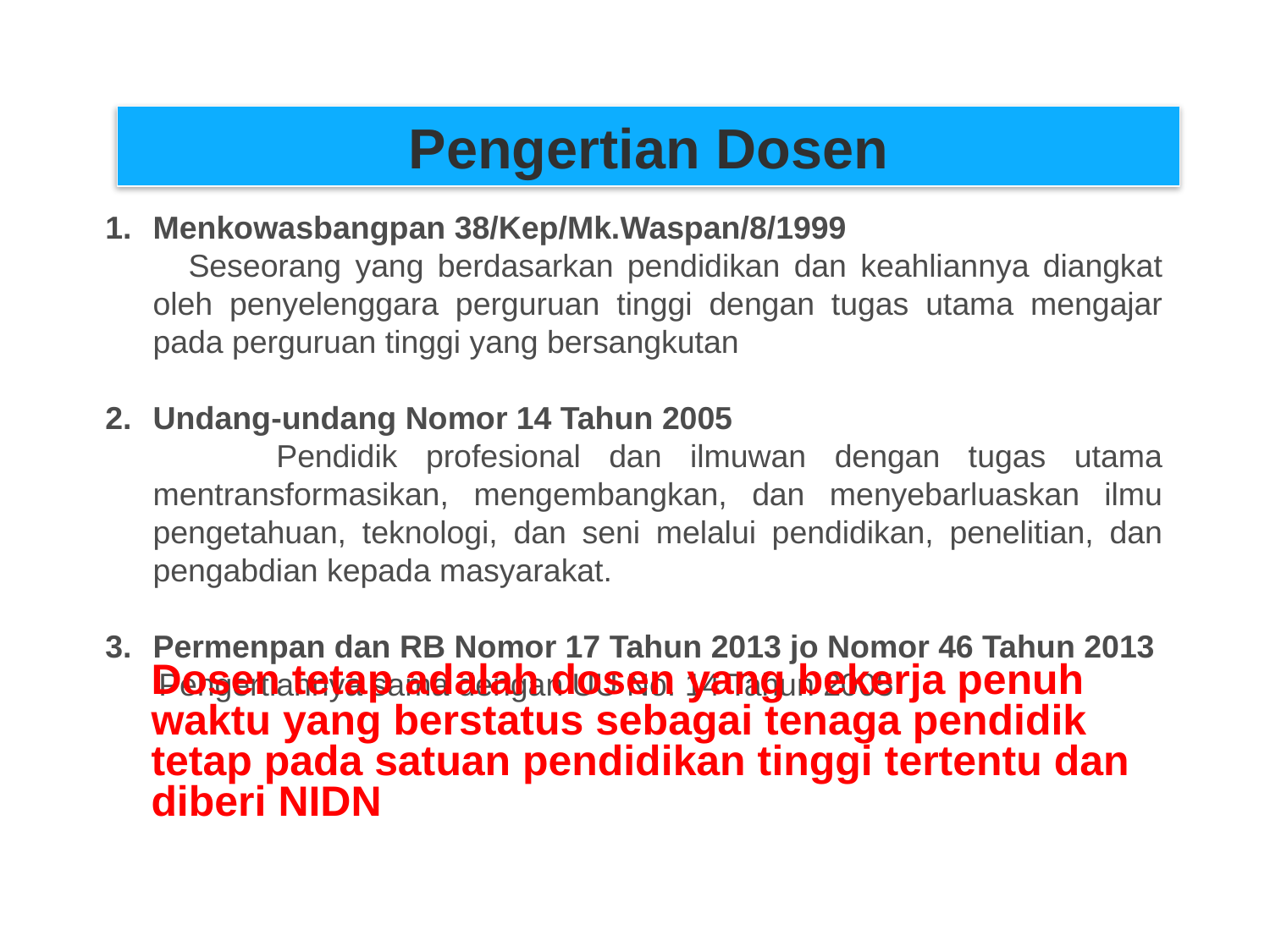

Pengertian Dosen
Menkowasbangpan 38/Kep/Mk.Waspan/8/1999
      Seseorang yang berdasarkan pendidikan dan keahliannya diangkat oleh penyelenggara perguruan tinggi dengan tugas utama mengajar pada perguruan tinggi yang bersangkutan

Undang-undang Nomor 14 Tahun 2005
      Pendidik profesional dan ilmuwan dengan tugas utama mentransformasikan, mengembangkan, dan menyebarluaskan ilmu pengetahuan, teknologi, dan seni melalui pendidikan, penelitian, dan pengabdian kepada masyarakat.

Permenpan dan RB Nomor 17 Tahun 2013 jo Nomor 46 Tahun 2013
      Pengertiannya sama dengan UU No. 14 Tahun 2005
Dosen tetap adalah dosen yang bekerja penuh waktu yang berstatus sebagai tenaga pendidik tetap pada satuan pendidikan tinggi tertentu dan diberi NIDN